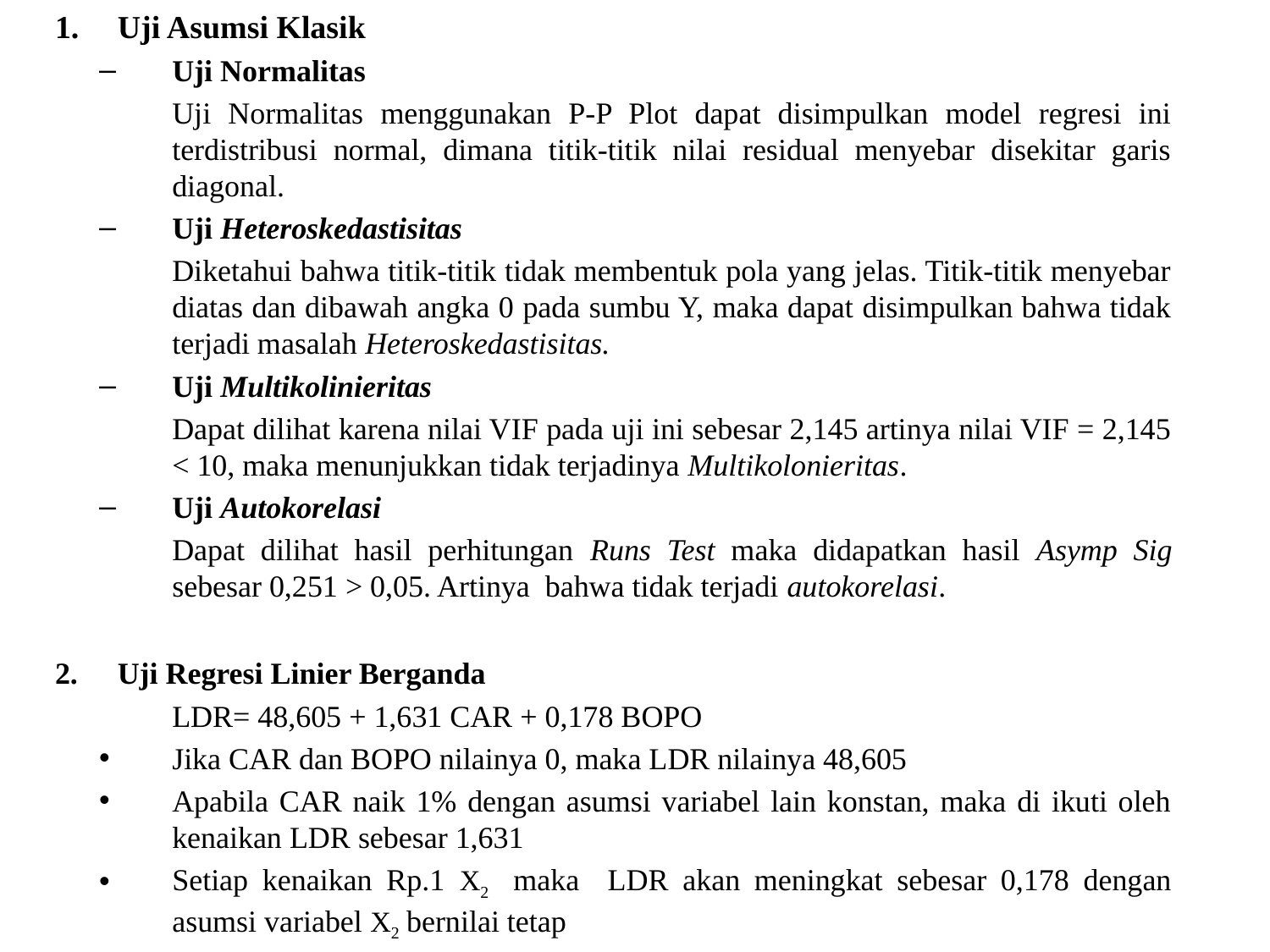

Uji Asumsi Klasik
Uji Normalitas
	Uji Normalitas menggunakan P-P Plot dapat disimpulkan model regresi ini terdistribusi normal, dimana titik-titik nilai residual menyebar disekitar garis diagonal.
Uji Heteroskedastisitas
	Diketahui bahwa titik-titik tidak membentuk pola yang jelas. Titik-titik menyebar diatas dan dibawah angka 0 pada sumbu Y, maka dapat disimpulkan bahwa tidak terjadi masalah Heteroskedastisitas.
Uji Multikolinieritas
	Dapat dilihat karena nilai VIF pada uji ini sebesar 2,145 artinya nilai VIF = 2,145 < 10, maka menunjukkan tidak terjadinya Multikolonieritas.
Uji Autokorelasi
	Dapat dilihat hasil perhitungan Runs Test maka didapatkan hasil Asymp Sig sebesar 0,251 > 0,05. Artinya  bahwa tidak terjadi autokorelasi.

Uji Regresi Linier Berganda
	LDR= 48,605 + 1,631 CAR + 0,178 BOPO
Jika CAR dan BOPO nilainya 0, maka LDR nilainya 48,605
Apabila CAR naik 1% dengan asumsi variabel lain konstan, maka di ikuti oleh kenaikan LDR sebesar 1,631
Setiap kenaikan Rp.1 X2  maka  LDR akan meningkat sebesar 0,178 dengan asumsi variabel X2 bernilai tetap
#